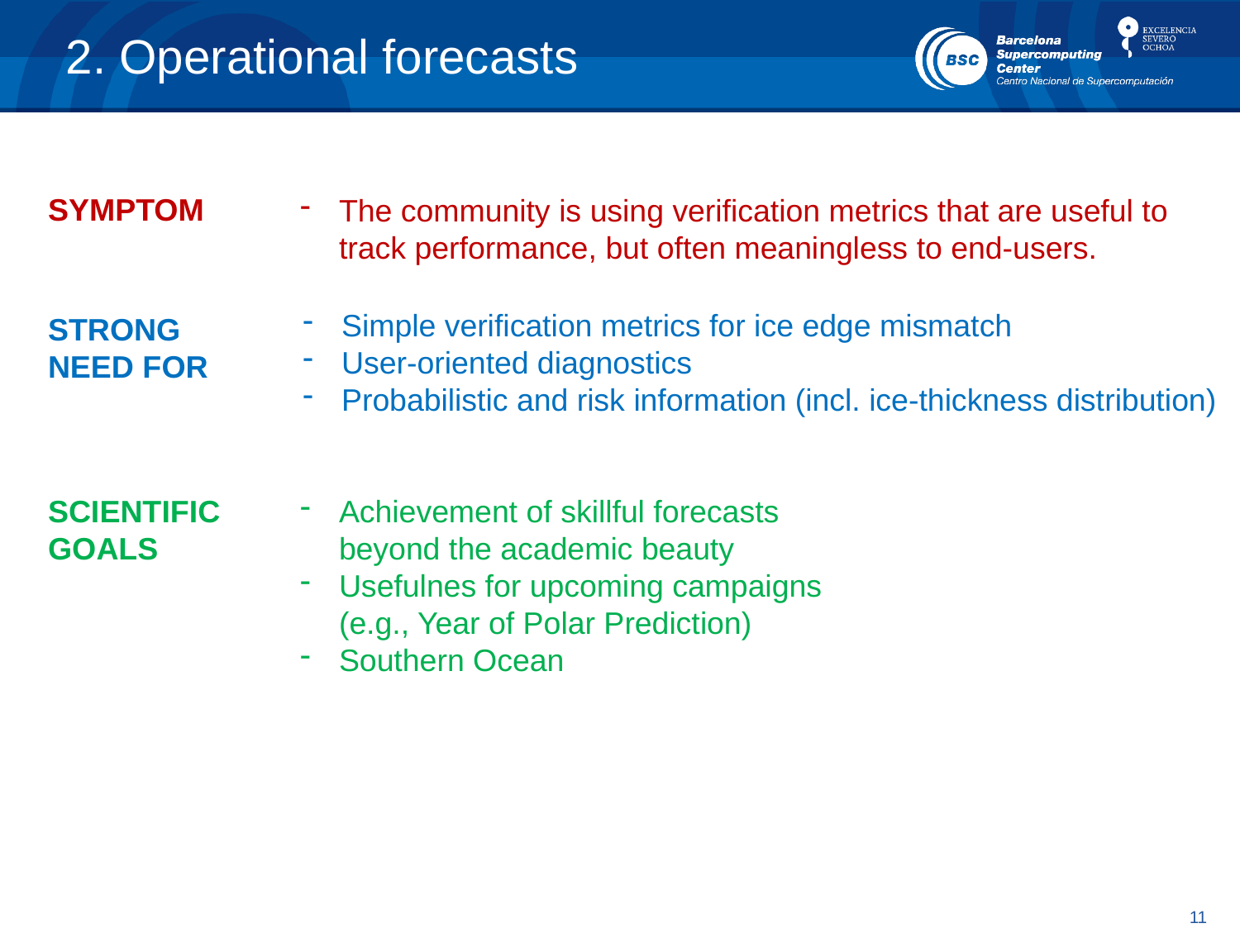

# 2. Operational forecasts
SYMPTOM
The community is using verification metrics that are useful to track performance, but often meaningless to end-users.

Simple verification metrics for ice edge mismatch
User-oriented diagnostics
Probabilistic and risk information (incl. ice-thickness distribution)
STRONG NEED FOR
Achievement of skillful forecasts beyond the academic beauty
Usefulnes for upcoming campaigns (e.g., Year of Polar Prediction)
Southern Ocean
SCIENTIFIC GOALS